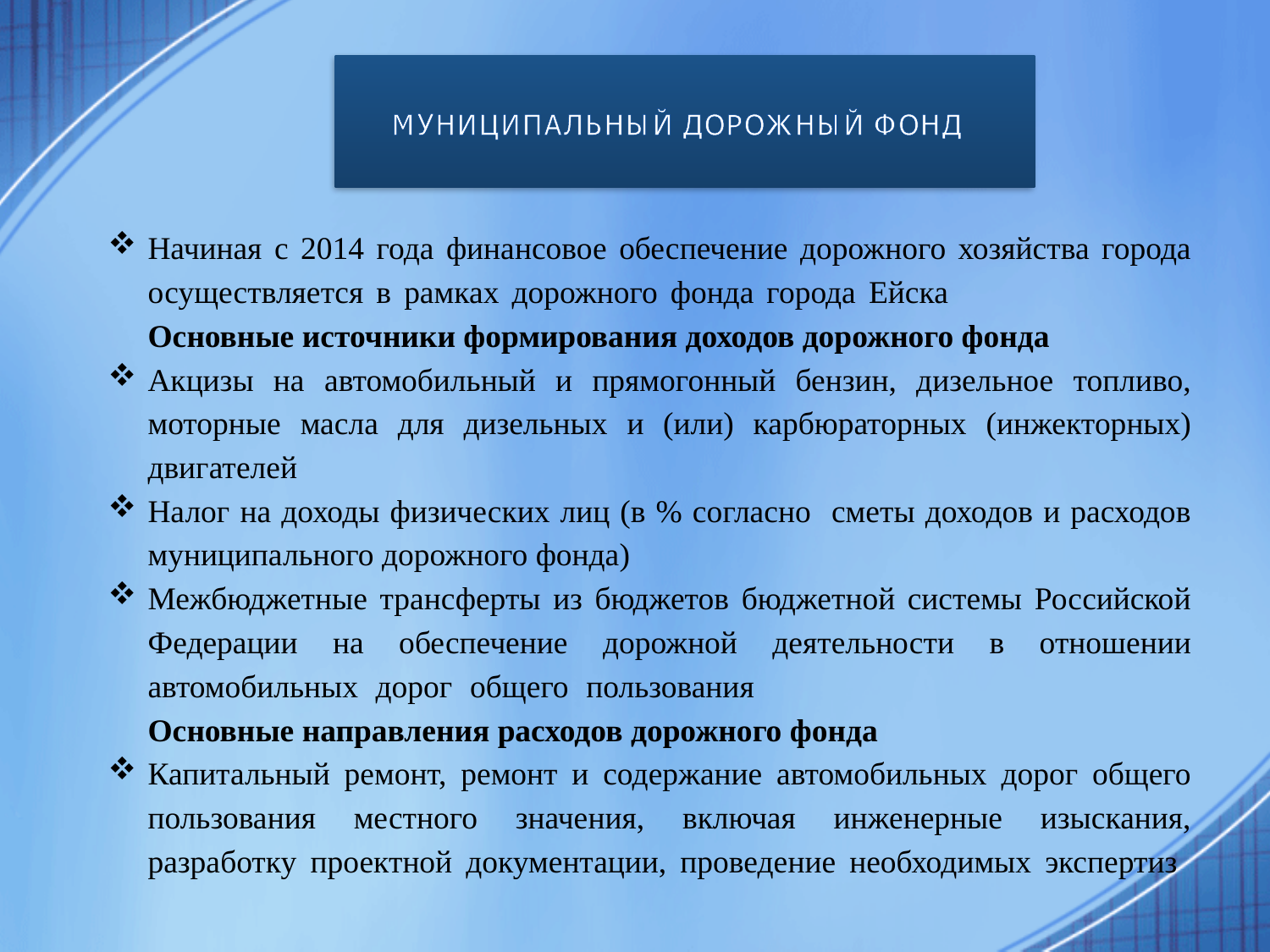

МУНИЦИПАЛЬНЫЙ ДОРОЖНЫЙ ФОНД
Начиная с 2014 года финансовое обеспечение дорожного хозяйства города осуществляется в рамках дорожного фонда города Ейска		Основные источники формирования доходов дорожного фонда
Акцизы на автомобильный и прямогонный бензин, дизельное топливо, моторные масла для дизельных и (или) карбюраторных (инжекторных) двигателей
Налог на доходы физических лиц (в % согласно  сметы доходов и расходов муниципального дорожного фонда)
Межбюджетные трансферты из бюджетов бюджетной системы Российской Федерации на обеспечение дорожной деятельности в отношении автомобильных дорог общего пользования				Основные направления расходов дорожного фонда
Капитальный ремонт, ремонт и содержание автомобильных дорог общего пользования местного значения, включая инженерные изыскания, разработку проектной документации, проведение необходимых экспертиз